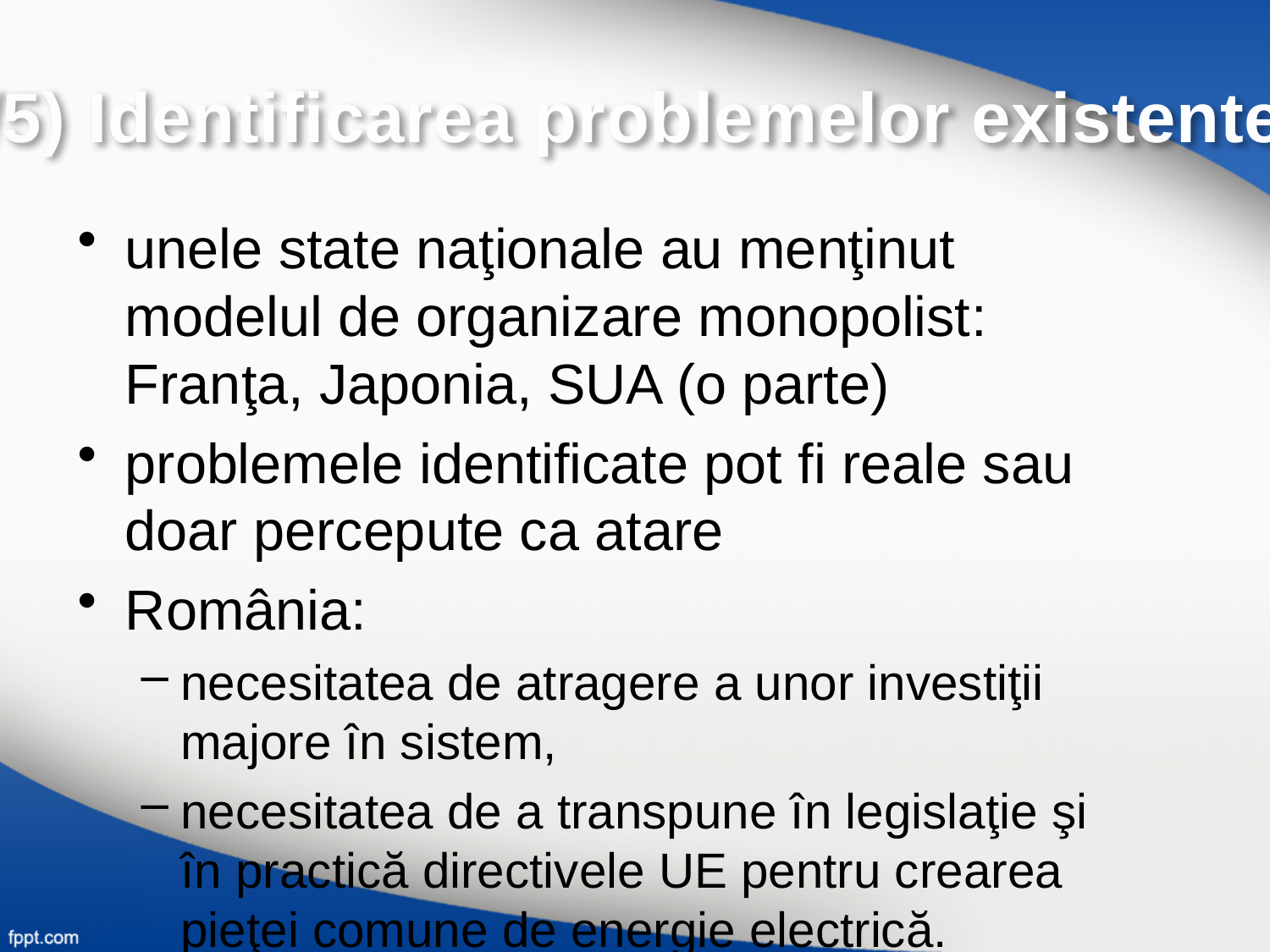

(1/5) Identificarea problemelor existente
unele state naţionale au menţinut modelul de organizare monopolist: Franţa, Japonia, SUA (o parte)
problemele identificate pot fi reale sau doar percepute ca atare
România:
necesitatea de atragere a unor investiţii majore în sistem,
necesitatea de a transpune în legislaţie şi în practică directivele UE pentru crearea pieţei comune de energie electrică.
Condiţii impuse de FMI